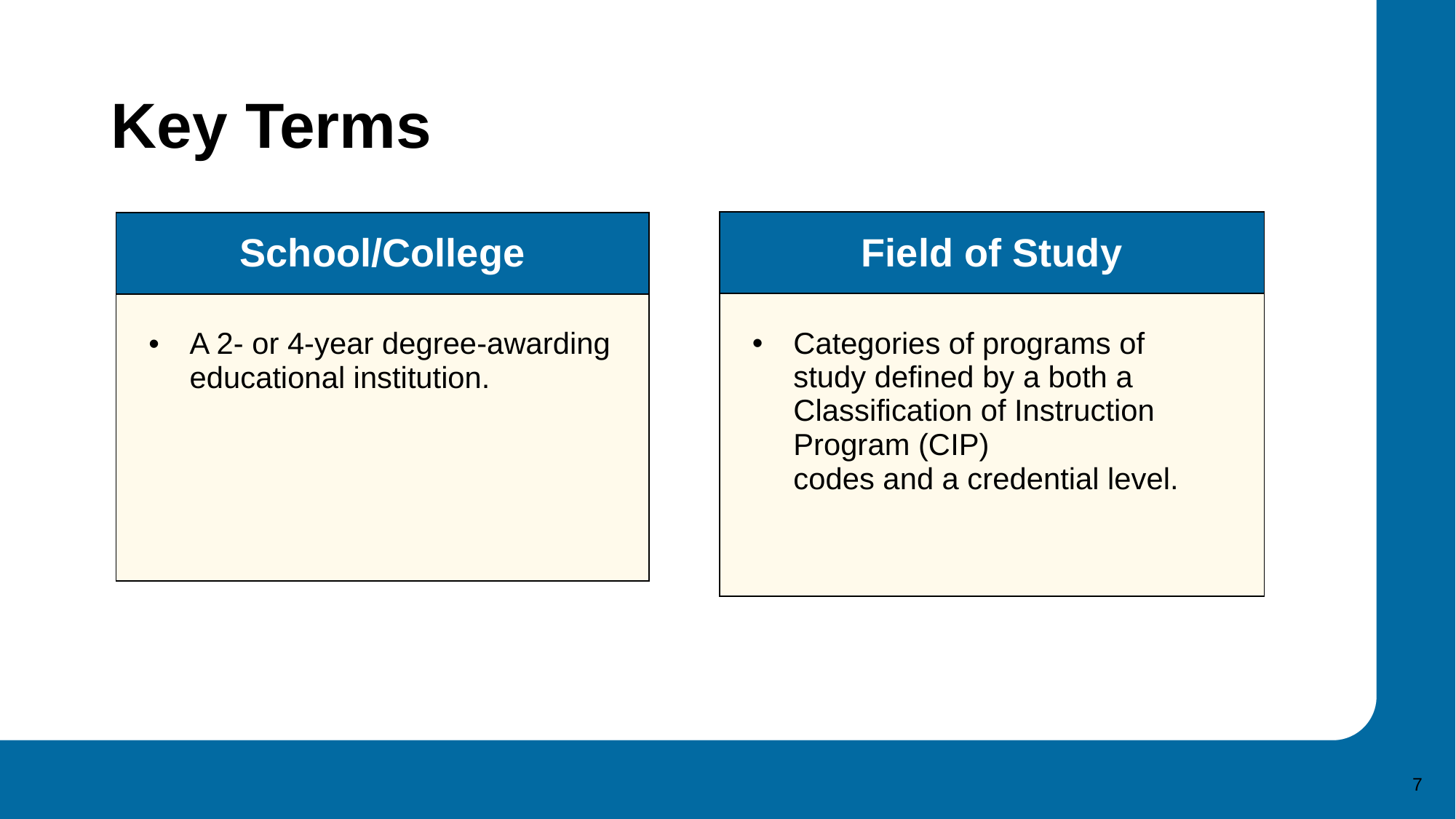

# Key Terms
| Field of Study |
| --- |
| Categories of programs of study defined by a both a Classification of Instruction Program (CIP) codes and a credential level. |
| School/College |
| --- |
| A 2- or 4-year degree-awarding educational institution. |
7